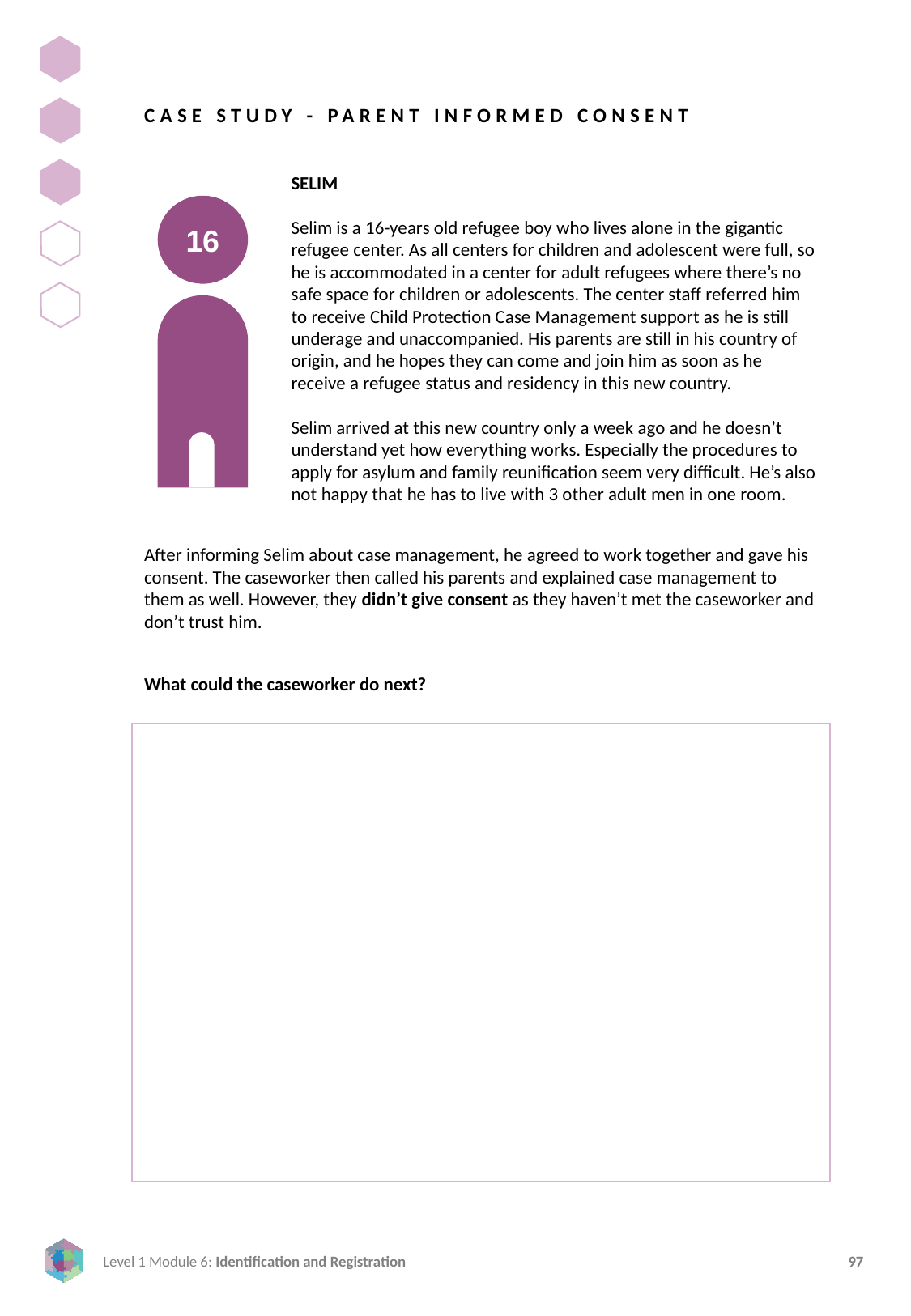

CASE STUDY - PARENT INFORMED CONSENT

SELIM

Selim is a 16-years old refugee boy who lives alone in the gigantic refugee center. As all centers for children and adolescent were full, so he is accommodated in a center for adult refugees where there’s no safe space for children or adolescents. The center staff referred him to receive Child Protection Case Management support as he is still underage and unaccompanied. His parents are still in his country of origin, and he hopes they can come and join him as soon as he receive a refugee status and residency in this new country.

Selim arrived at this new country only a week ago and he doesn’t understand yet how everything works. Especially the procedures to apply for asylum and family reunification seem very difficult. He’s also not happy that he has to live with 3 other adult men in one room.
16

After informing Selim about case management, he agreed to work together and gave his consent. The caseworker then called his parents and explained case management to them as well. However, they didn’t give consent as they haven’t met the caseworker and don’t trust him.
What could the caseworker do next?